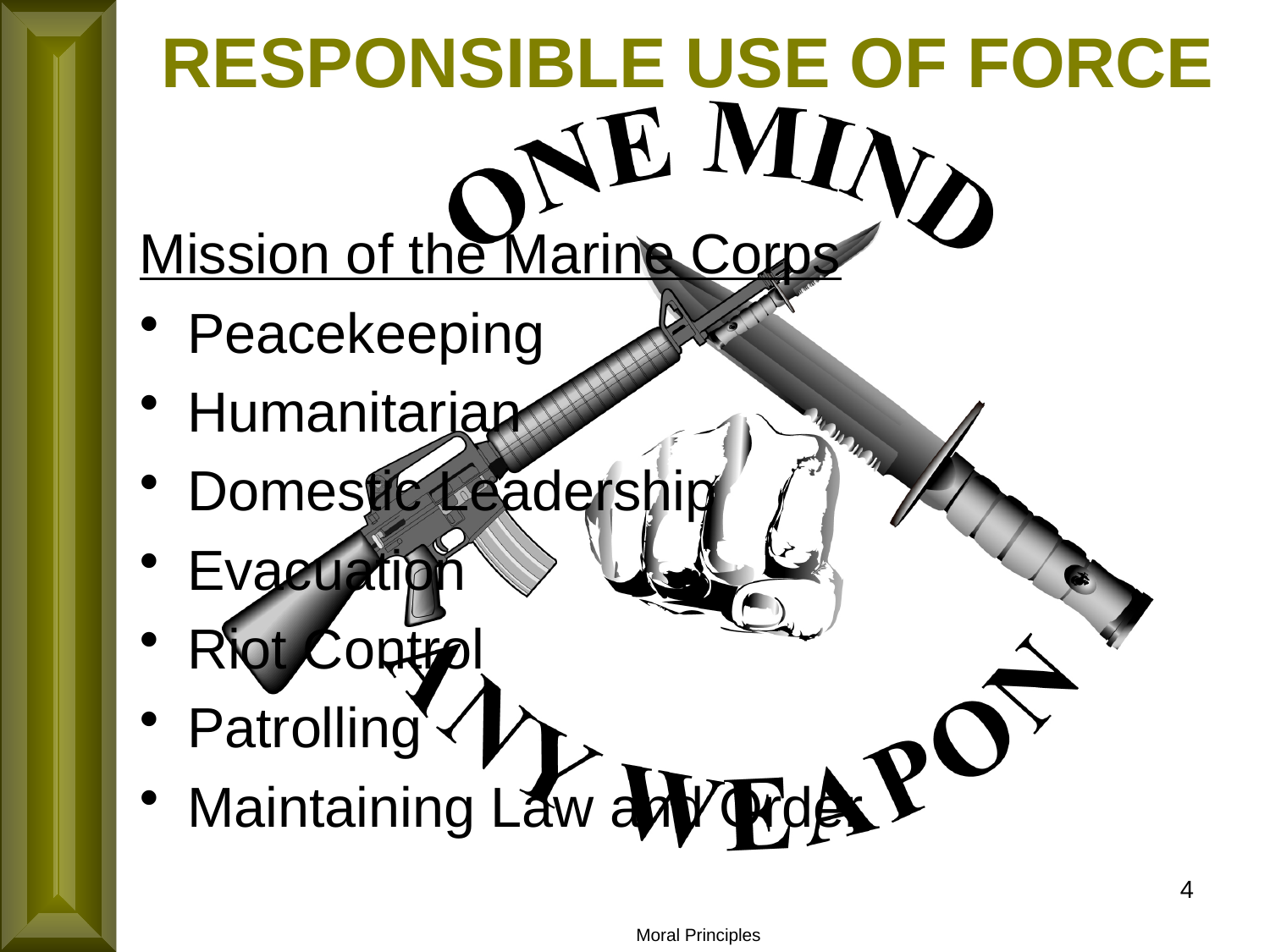

RESPONSIBLE USE OF FORCE
Mission of the Marine Corps
Peacekeeping
Humanitarian
Domestic Leadership
Evacuation
Riot Control
Patrolling
Maintaining Law and Order
4
Moral Principles